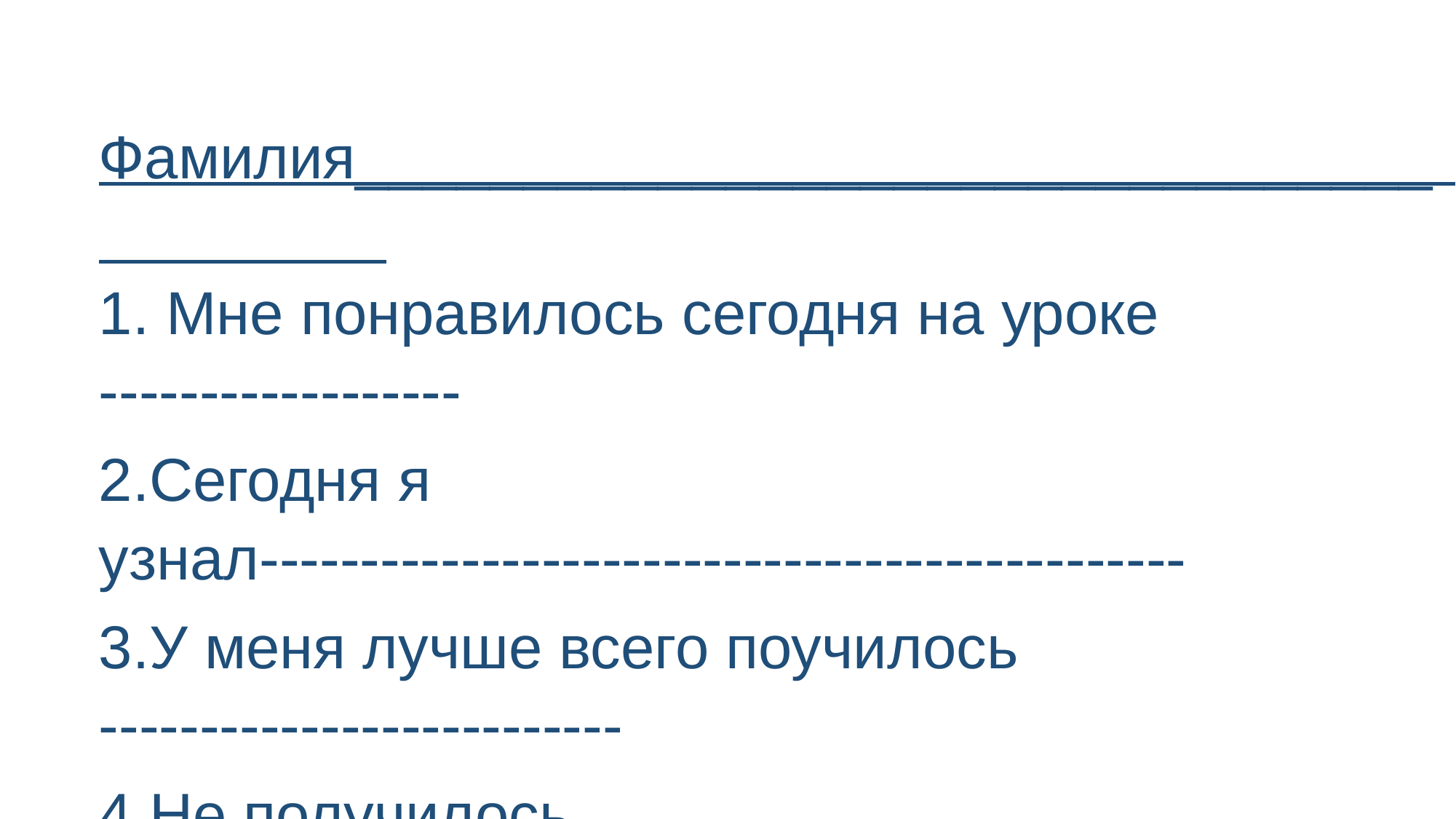

Фамилия________________________________
1. Мне понравилось сегодня на уроке ------------------
2.Сегодня я узнал----------------------------------------------
3.У меня лучше всего поучилось --------------------------
4.Не получилось сегодня-------------------------------------
5.Урок дал мне для жизни----------------------------------
6.Моя оценка за урок-----------------------------------------